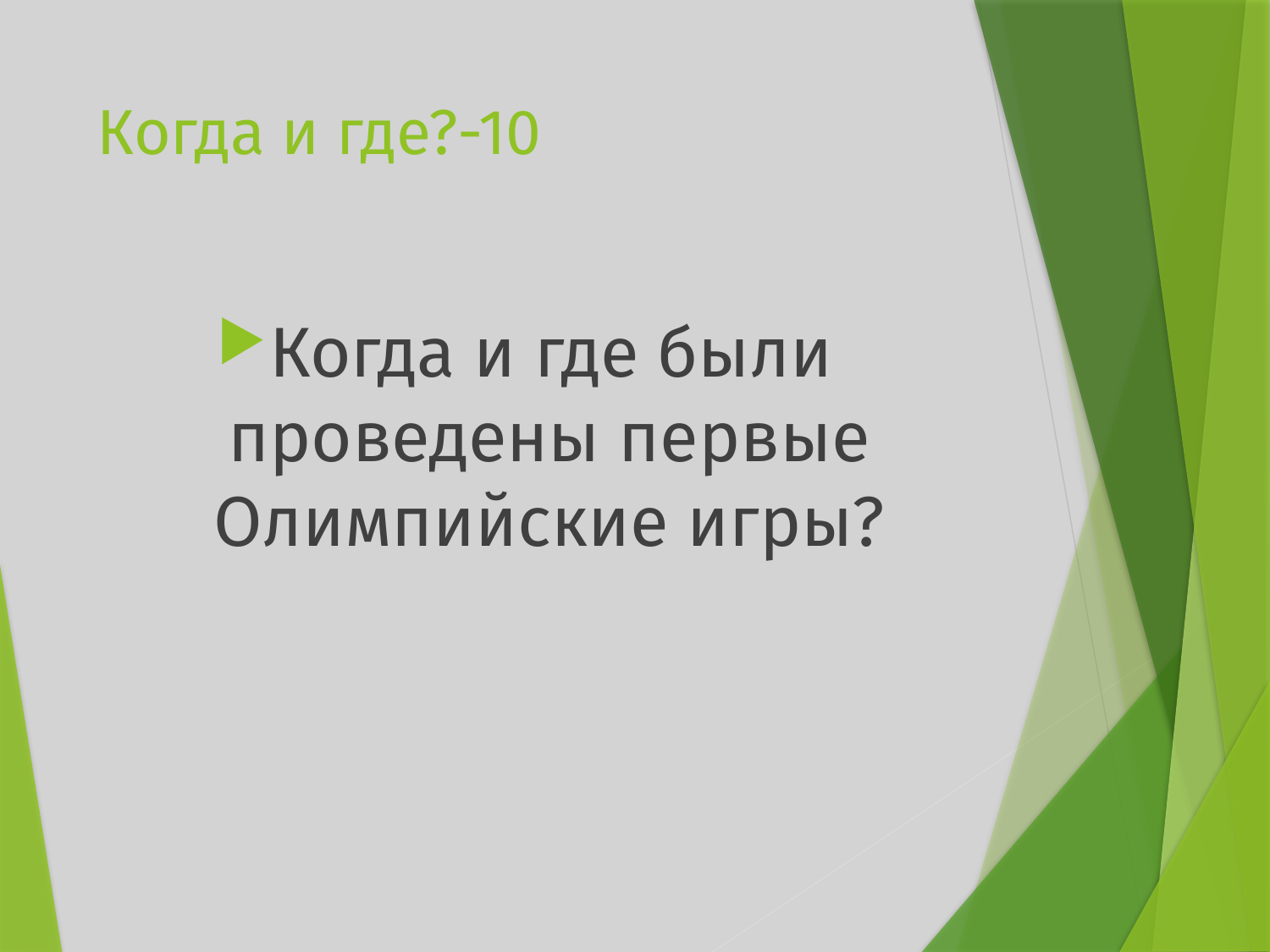

# Когда и где?-10
Когда и где были проведены первые Олимпийские игры?